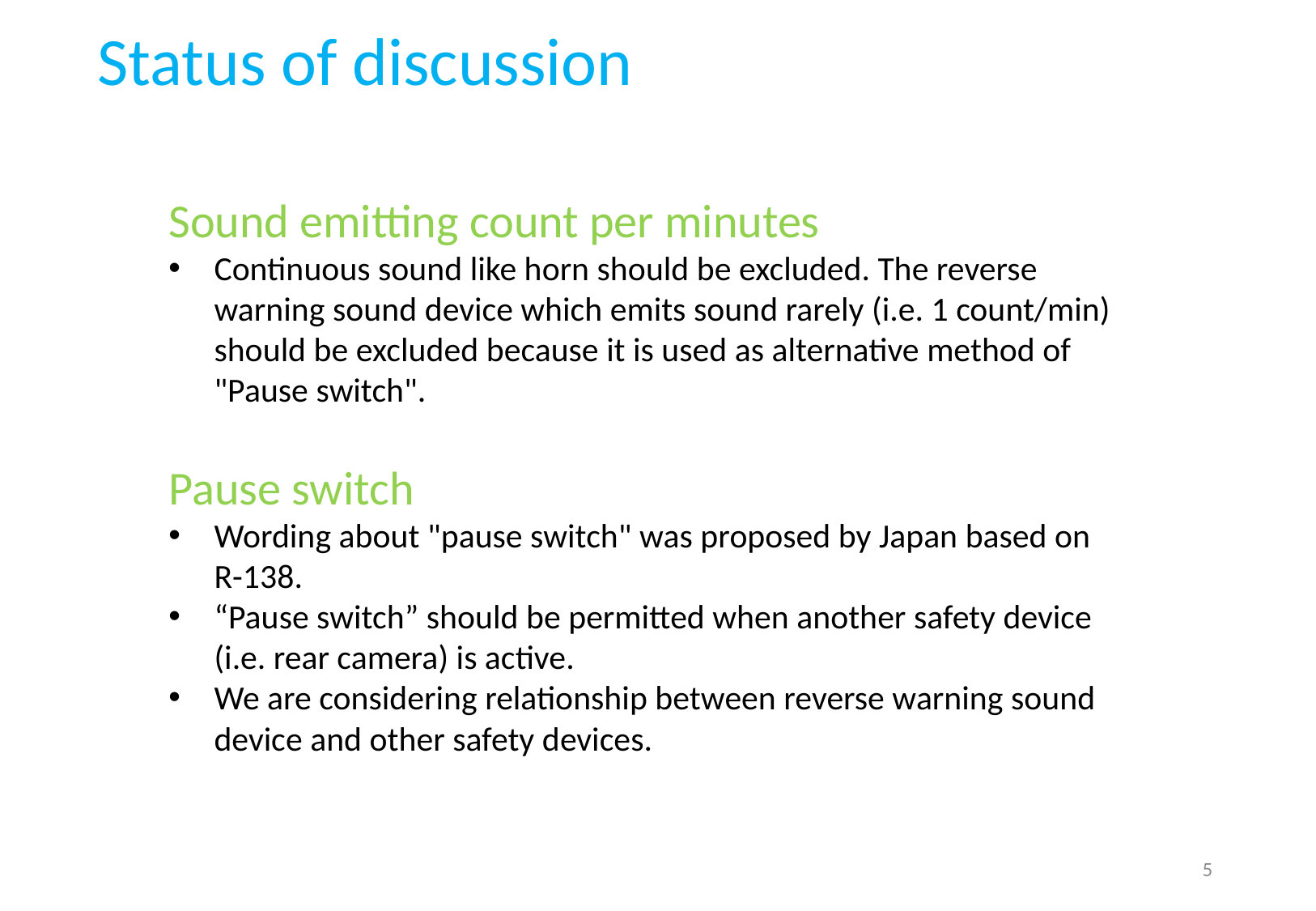

Status of discussion

Sound emitting count per minutes
Continuous sound like horn should be excluded. The reverse warning sound device which emits sound rarely (i.e. 1 count/min) should be excluded because it is used as alternative method of "Pause switch".

Pause switch
Wording about "pause switch" was proposed by Japan based on R-138.
“Pause switch” should be permitted when another safety device (i.e. rear camera) is active.
We are considering relationship between reverse warning sound device and other safety devices.

5